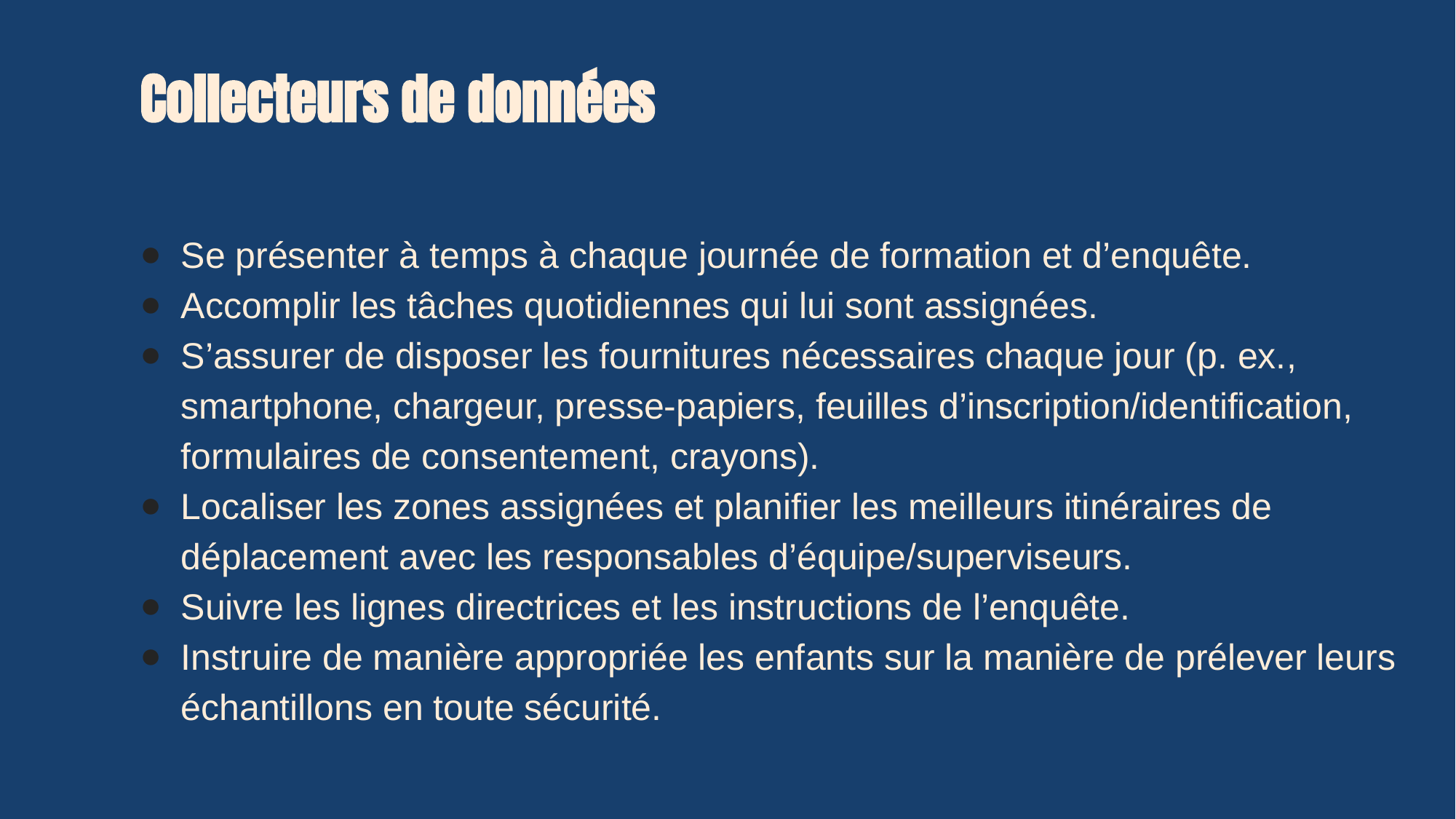

# Collecteurs de données
Se présenter à temps à chaque journée de formation et d’enquête.
Accomplir les tâches quotidiennes qui lui sont assignées.
S’assurer de disposer les fournitures nécessaires chaque jour (p. ex., smartphone, chargeur, presse-papiers, feuilles d’inscription/identification, formulaires de consentement, crayons).
Localiser les zones assignées et planifier les meilleurs itinéraires de déplacement avec les responsables d’équipe/superviseurs.
Suivre les lignes directrices et les instructions de l’enquête.
Instruire de manière appropriée les enfants sur la manière de prélever leurs échantillons en toute sécurité.